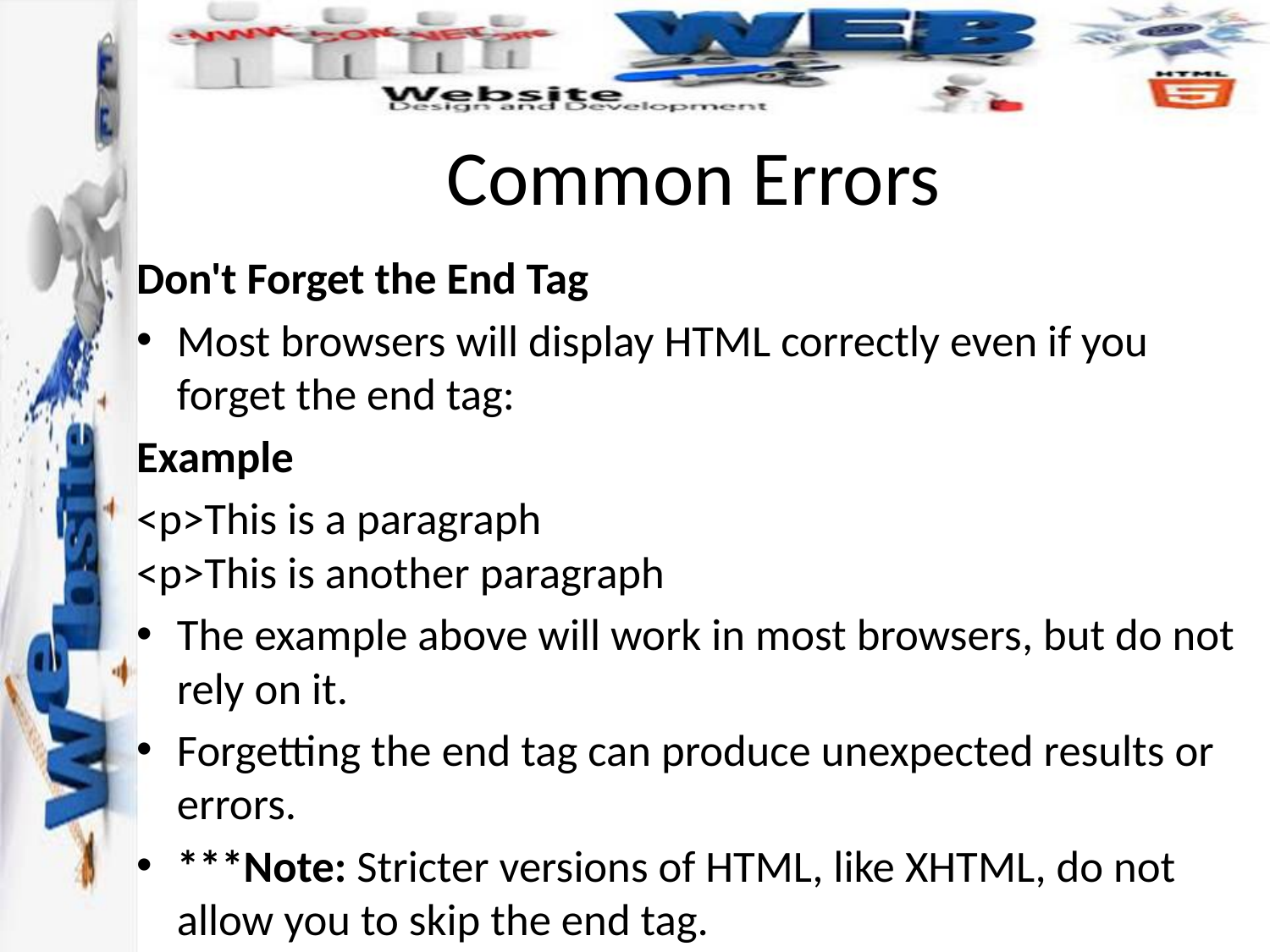

# Common Errors
Don't Forget the End Tag
Most browsers will display HTML correctly even if you forget the end tag:
Example
<p>This is a paragraph
<p>This is another paragraph
The example above will work in most browsers, but do not rely on it.
Forgetting the end tag can produce unexpected results or errors.
***Note: Stricter versions of HTML, like XHTML, do not allow you to skip the end tag.